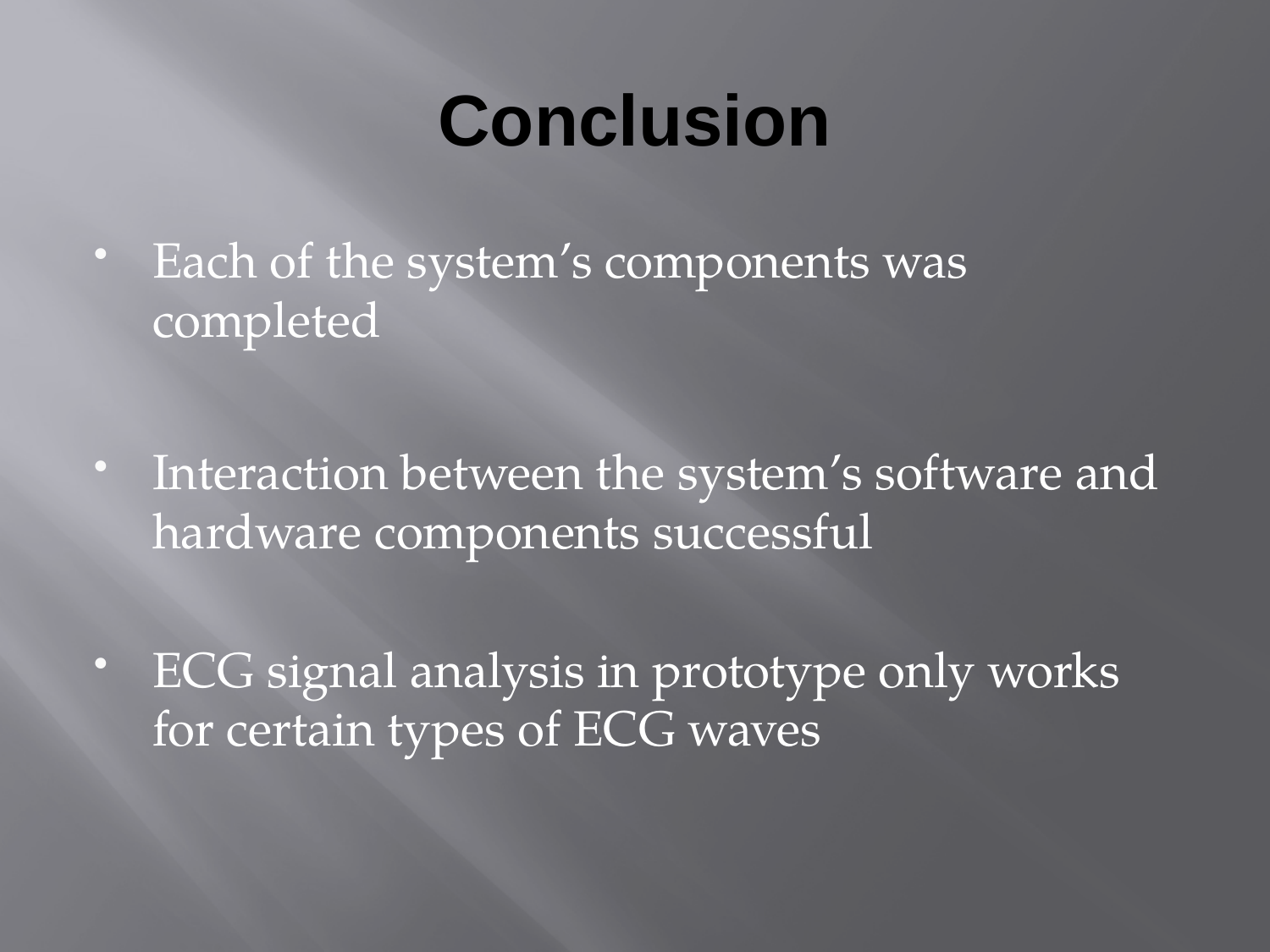

# Conclusion
Each of the system’s components was completed

Interaction between the system’s software and hardware components successful

ECG signal analysis in prototype only works for certain types of ECG waves